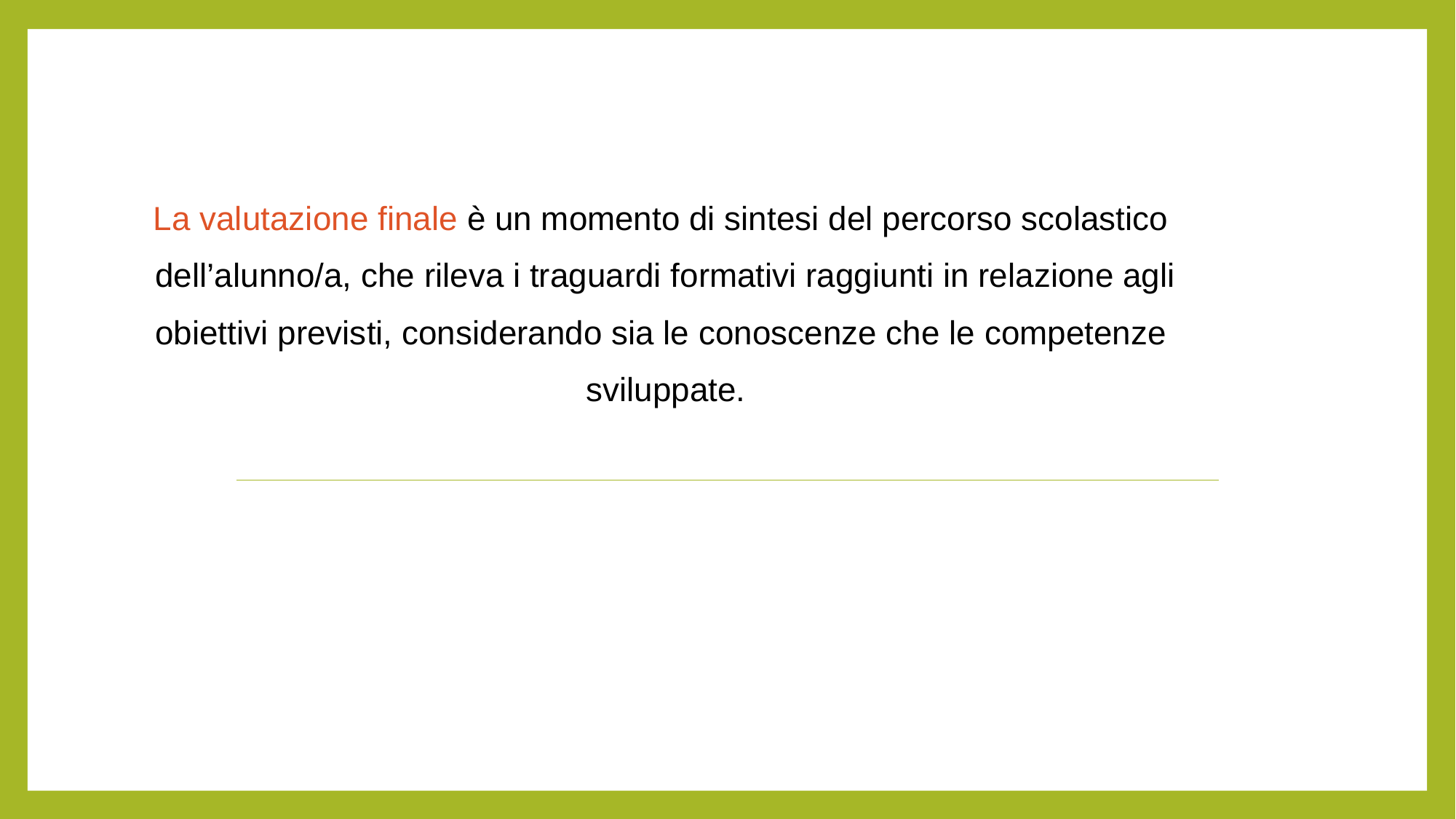

La valutazione finale è un momento di sintesi del percorso scolastico
dell’alunno/a, che rileva i traguardi formativi raggiunti in relazione agli
obiettivi previsti, considerando sia le conoscenze che le competenze
sviluppate.